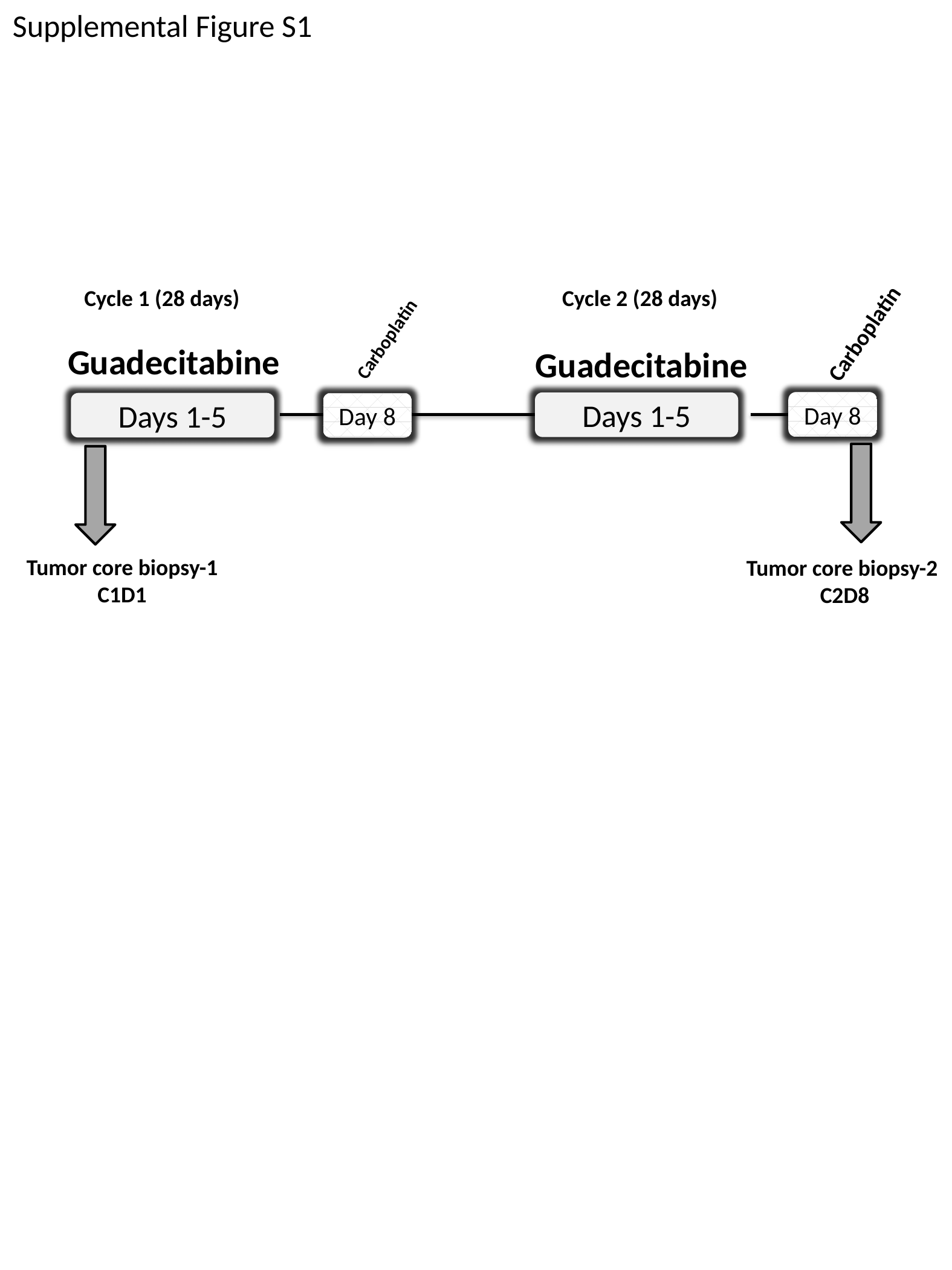

Supplemental Figure S1
Cycle 1 (28 days)                                                               Cycle 2 (28 days)

Carboplatin
Guadecitabine
Days 1-5
Day 8
Carboplatin
Guadecitabine
Day 8
Days 1-5

Tumor core biopsy-1
C1D1
Tumor core biopsy-2
C2D8